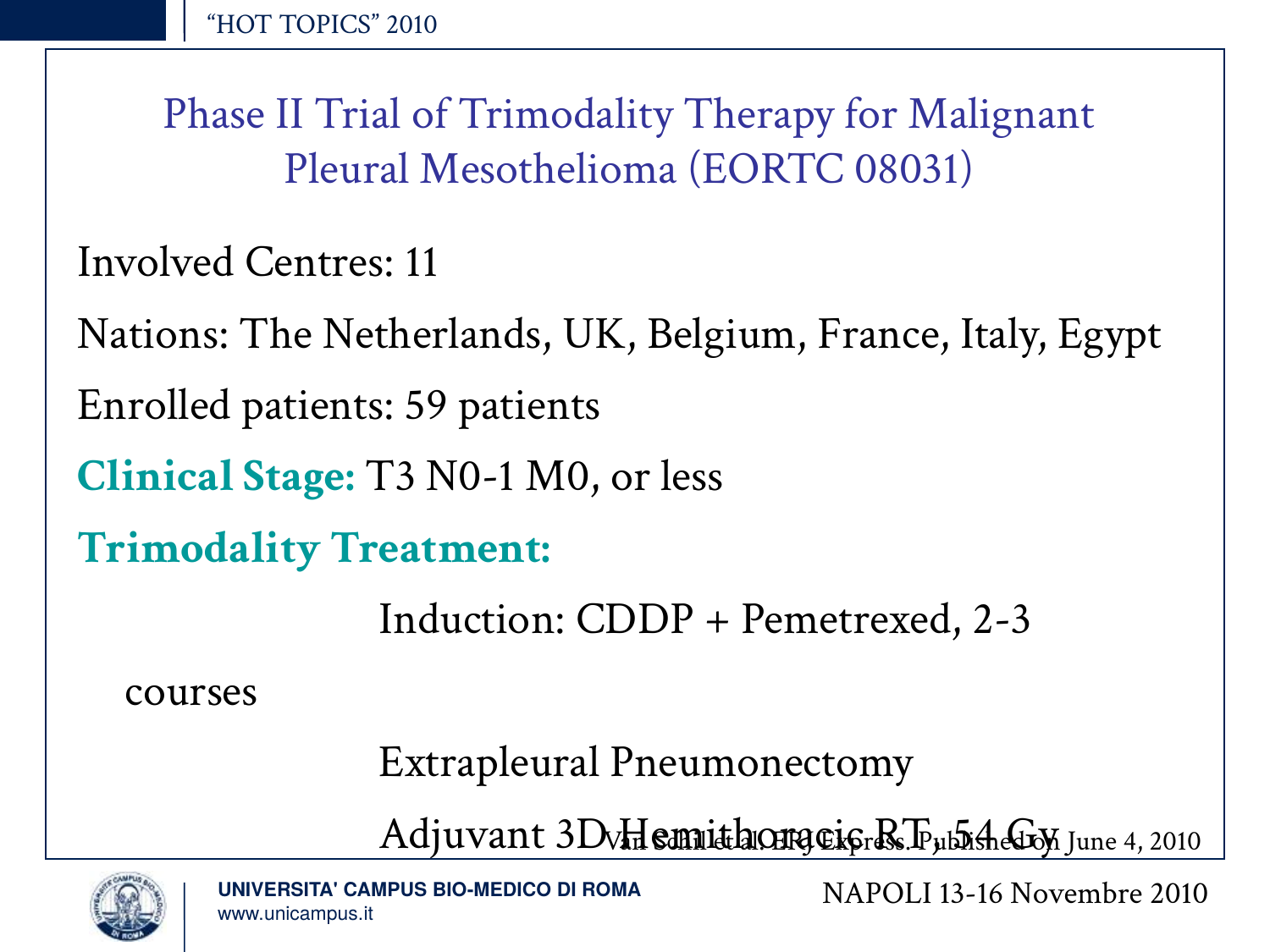

# “HOT TOPICS” 2010
Phase II Trial of Trimodality Therapy for Malignant Pleural Mesothelioma (EORTC 08031)
Involved Centres: 11
Nations: The Netherlands, UK, Belgium, France, Italy, Egypt
Enrolled patients: 59 patients
Clinical Stage: T3 N0-1 M0, or less
Trimodality Treatment:
			Induction: CDDP + Pemetrexed, 2-3 courses
			Extrapleural Pneumonectomy
			Adjuvant 3D Hemithoracic RT, 54 Gy
Van Schil et al. ERJ Express. Published on June 4, 2010
NAPOLI 13-16 Novembre 2010